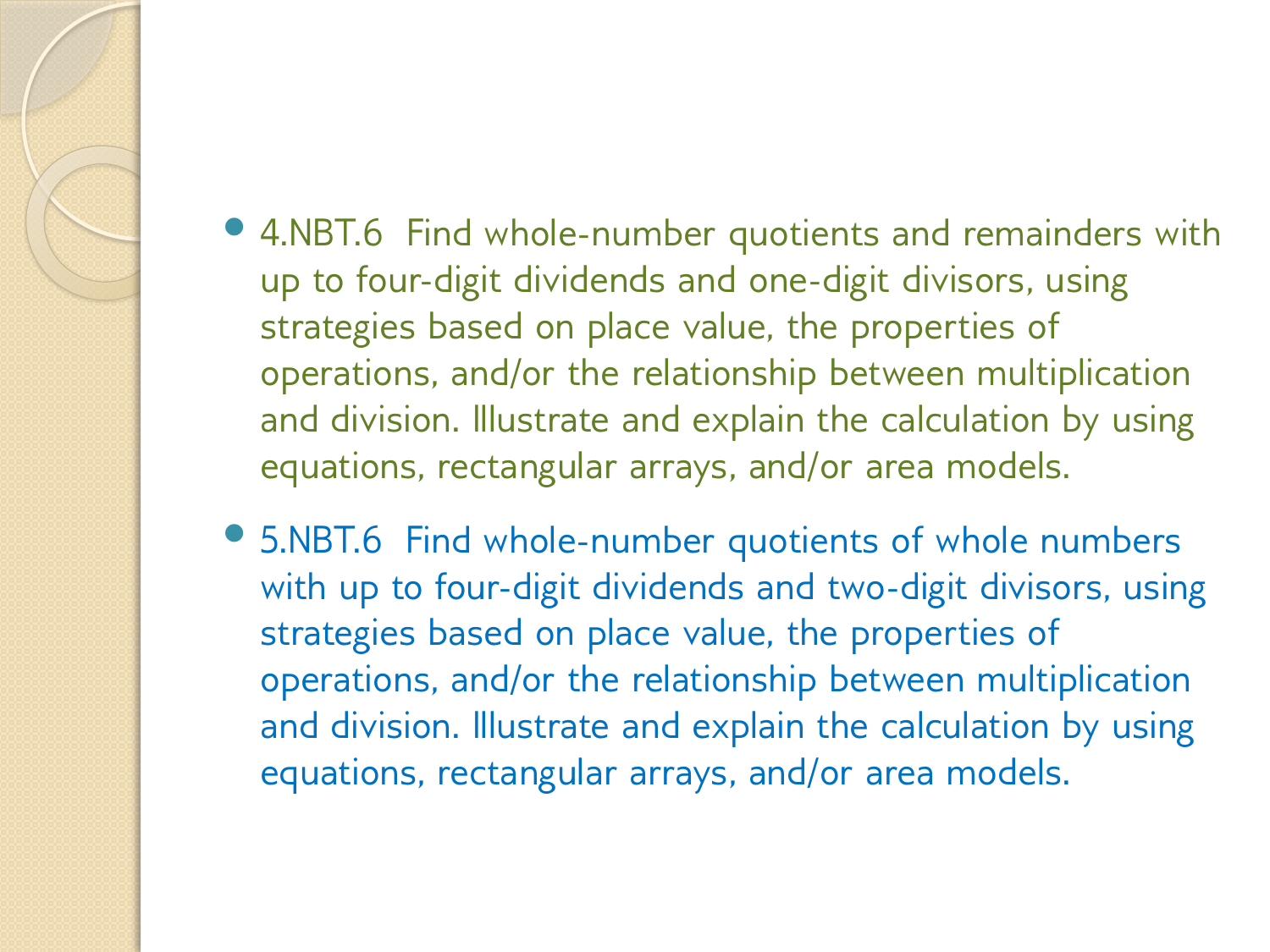

#
4.NBT.6  Find whole-number quotients and remainders with up to four-digit dividends and one-digit divisors, using strategies based on place value, the properties of operations, and/or the relationship between multiplication and division. Illustrate and explain the calculation by using equations, rectangular arrays, and/or area models.
5.NBT.6  Find whole-number quotients of whole numbers with up to four-digit dividends and two-digit divisors, using strategies based on place value, the properties of operations, and/or the relationship between multiplication and division. Illustrate and explain the calculation by using equations, rectangular arrays, and/or area models.